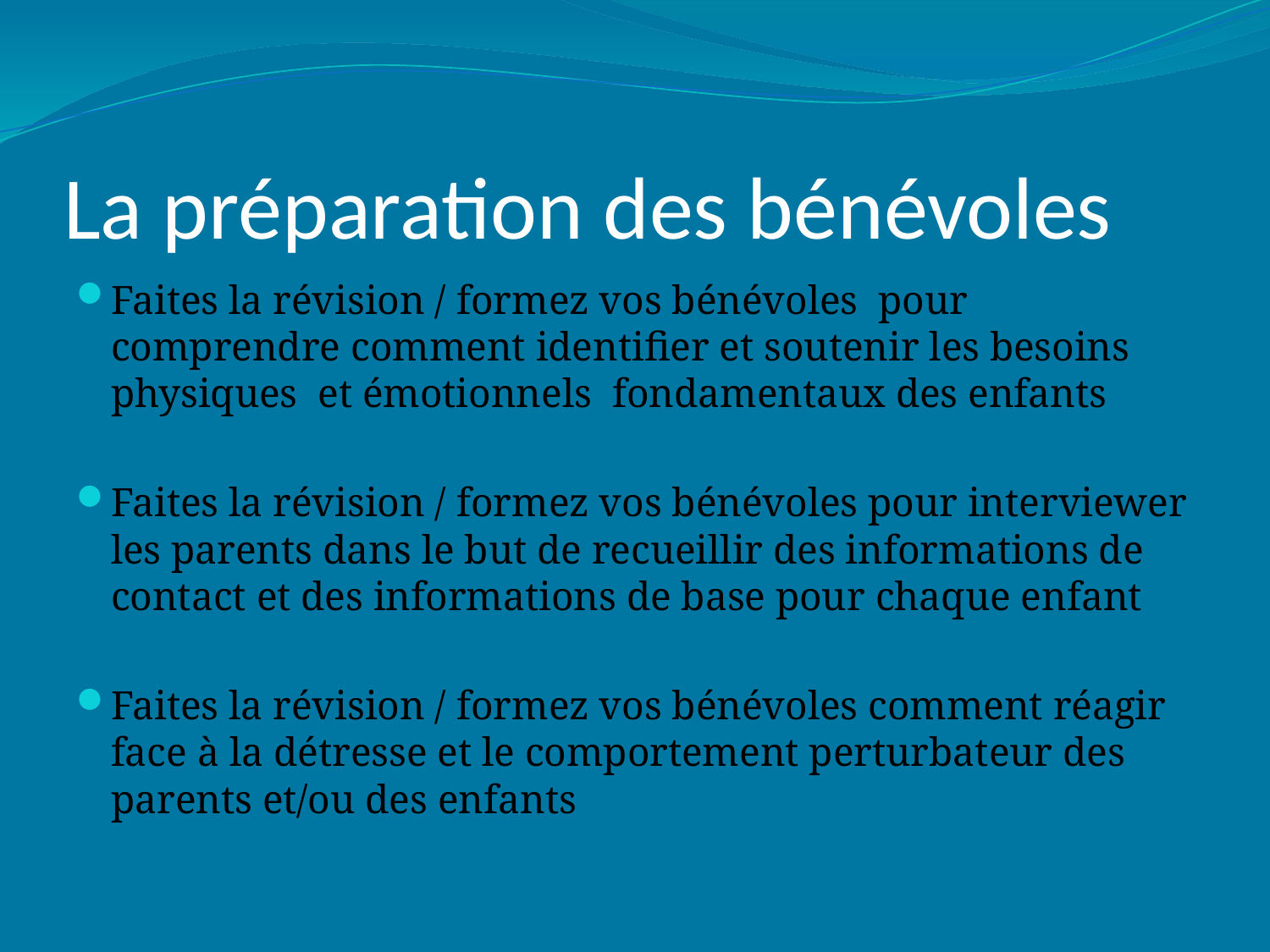

# La préparation des bénévoles
Faites la révision / formez vos bénévoles  pour comprendre comment identifier et soutenir les besoins physiques  et émotionnels  fondamentaux des enfants

Faites la révision / formez vos bénévoles pour interviewer les parents dans le but de recueillir des informations de contact et des informations de base pour chaque enfant

Faites la révision / formez vos bénévoles comment réagir  face à la détresse et le comportement perturbateur des parents et/ou des enfants